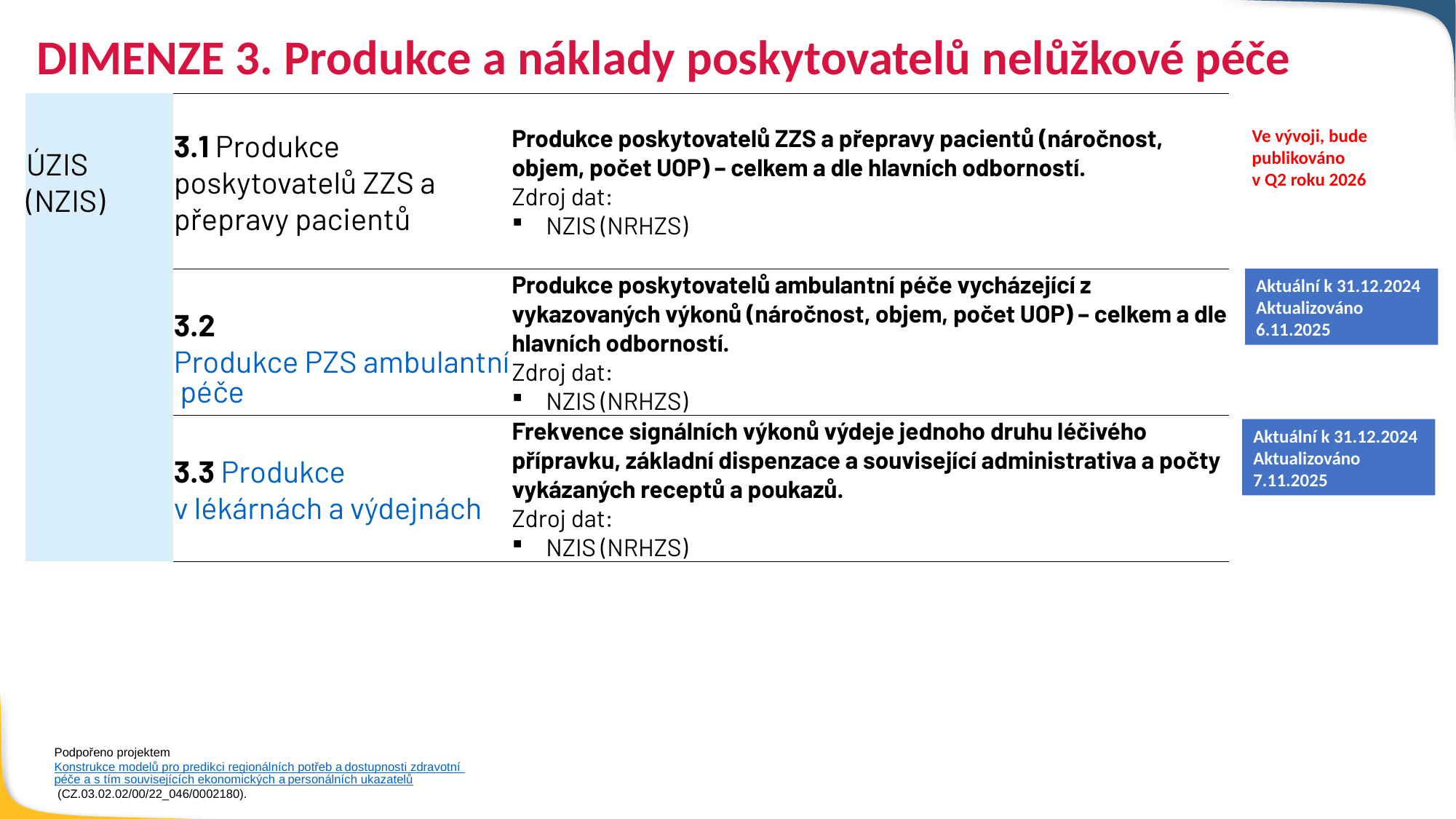

DIMENZE 3. Produkce a náklady poskytovatelů nelůžkové péče
| ÚZIS (NZIS) | 3.1 Produkce poskytovatelů ZZS a přepravy pacientů | Produkce poskytovatelů ZZS a přepravy pacientů (náročnost, objem, počet UOP) – celkem a dle hlavních odborností. Zdroj dat: NZIS (NRHZS) |
| --- | --- | --- |
|  | 3.2 Produkce PZS ambulantní péče | Produkce poskytovatelů ambulantní péče vycházející z vykazovaných výkonů (náročnost, objem, počet UOP) – celkem a dle hlavních odborností. Zdroj dat: NZIS (NRHZS) |
|  | 3.3 Produkce v lékárnách a výdejnách | Frekvence signálních výkonů výdeje jednoho druhu léčivého přípravku, základní dispenzace a související administrativa a počty vykázaných receptů a poukazů. Zdroj dat: NZIS (NRHZS) |
Ve vývoji, bude publikováno
v Q2 roku 2026
Aktuální k 31.12.2024
Aktualizováno 6.11.2025
Aktuální k 31.12.2024
Aktualizováno 7.11.2025
Podpořeno projektem Konstrukce modelů pro predikci regionálních potřeb a dostupnosti zdravotní péče a s tím souvisejících ekonomických a personálních ukazatelů (CZ.03.02.02/00/22_046/0002180).